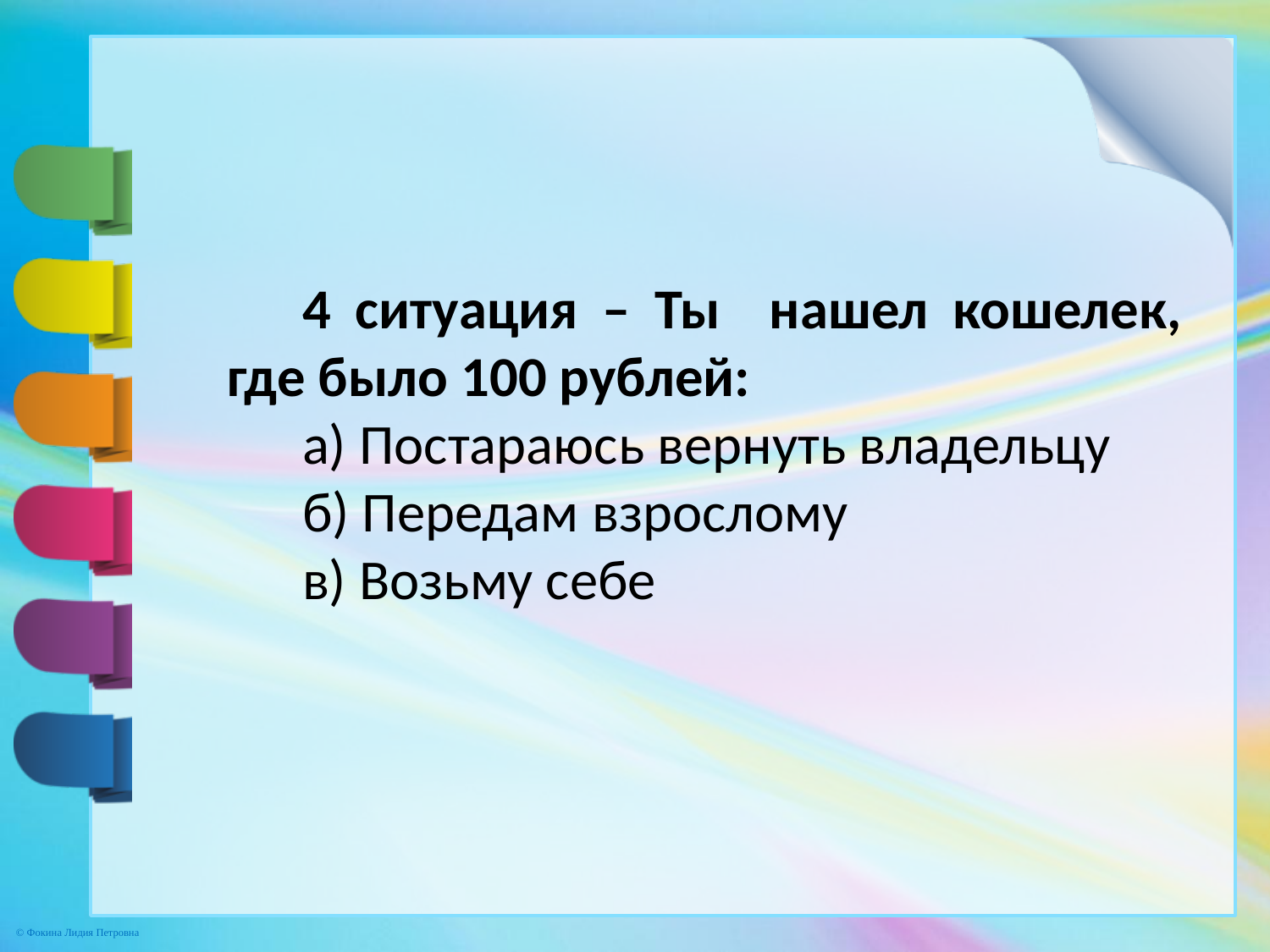

4 ситуация – Ты  нашел кошелек, где было 100 рублей:
а) Постараюсь вернуть владельцу
б) Передам взрослому
в) Возьму себе